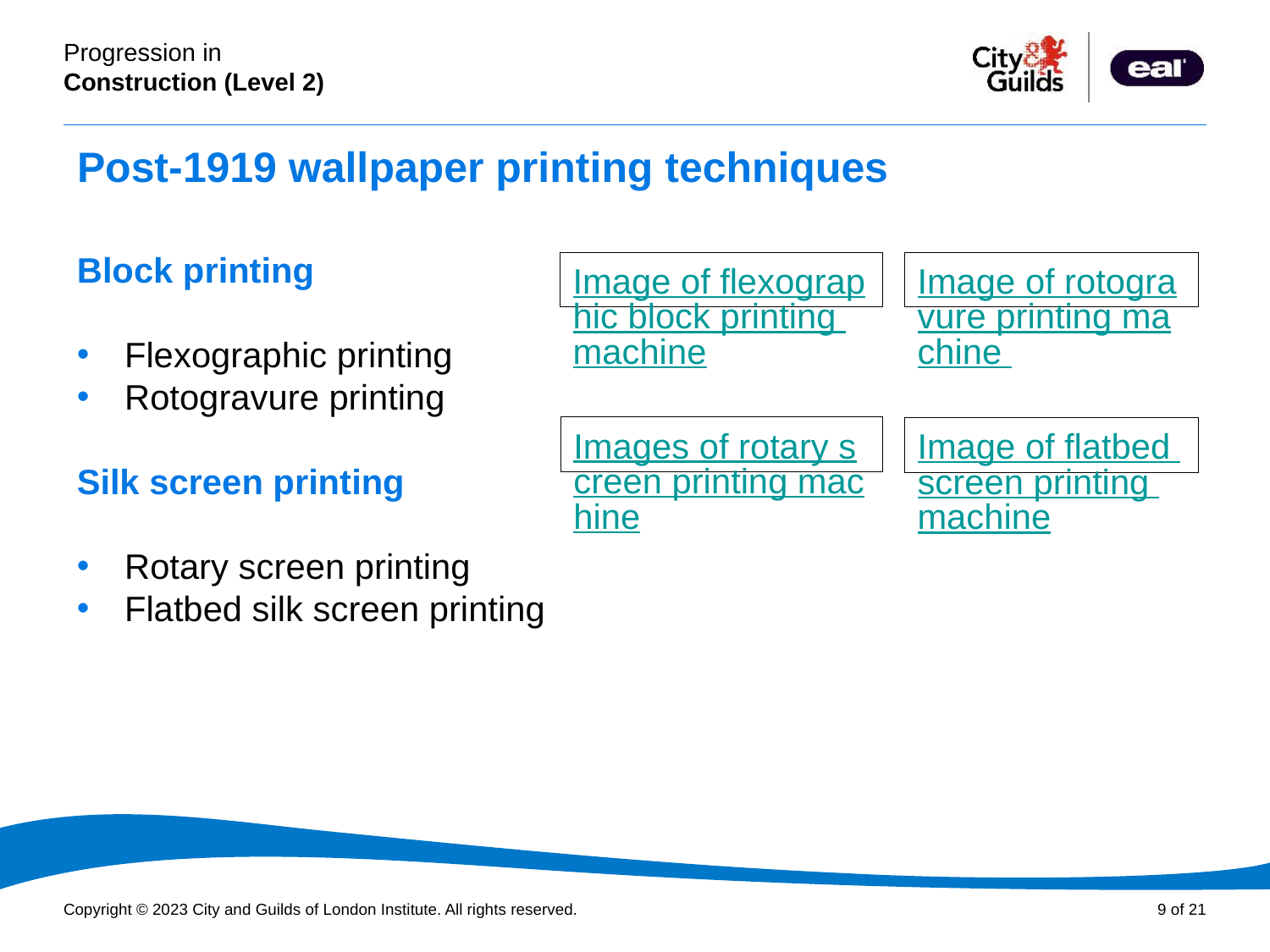

# Post-1919 wallpaper printing techniques
Block printing

Flexographic printing
Rotogravure printing

Silk screen printing

Rotary screen printing
Flatbed silk screen printing

Image of flexographic block printing machine
Image of rotogravure printing machine
Images of rotary screen printing machine
Image of flatbed screen printing machine